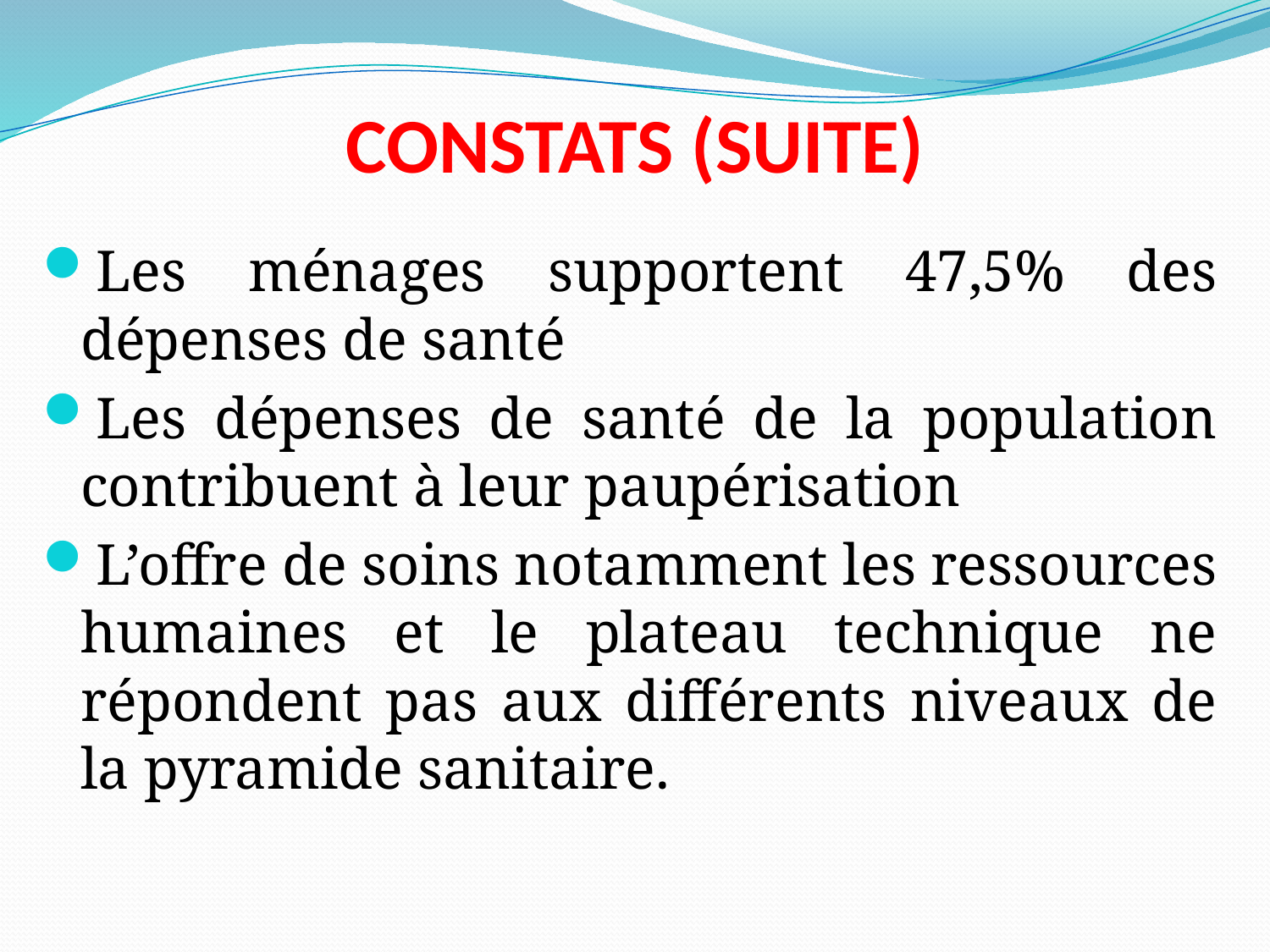

# CONSTATS (SUITE)

Les ménages supportent 47,5% des dépenses de santé
Les dépenses de santé de la population contribuent à leur paupérisation
L’offre de soins notamment les ressources humaines et le plateau technique ne répondent pas aux différents niveaux de la pyramide sanitaire.